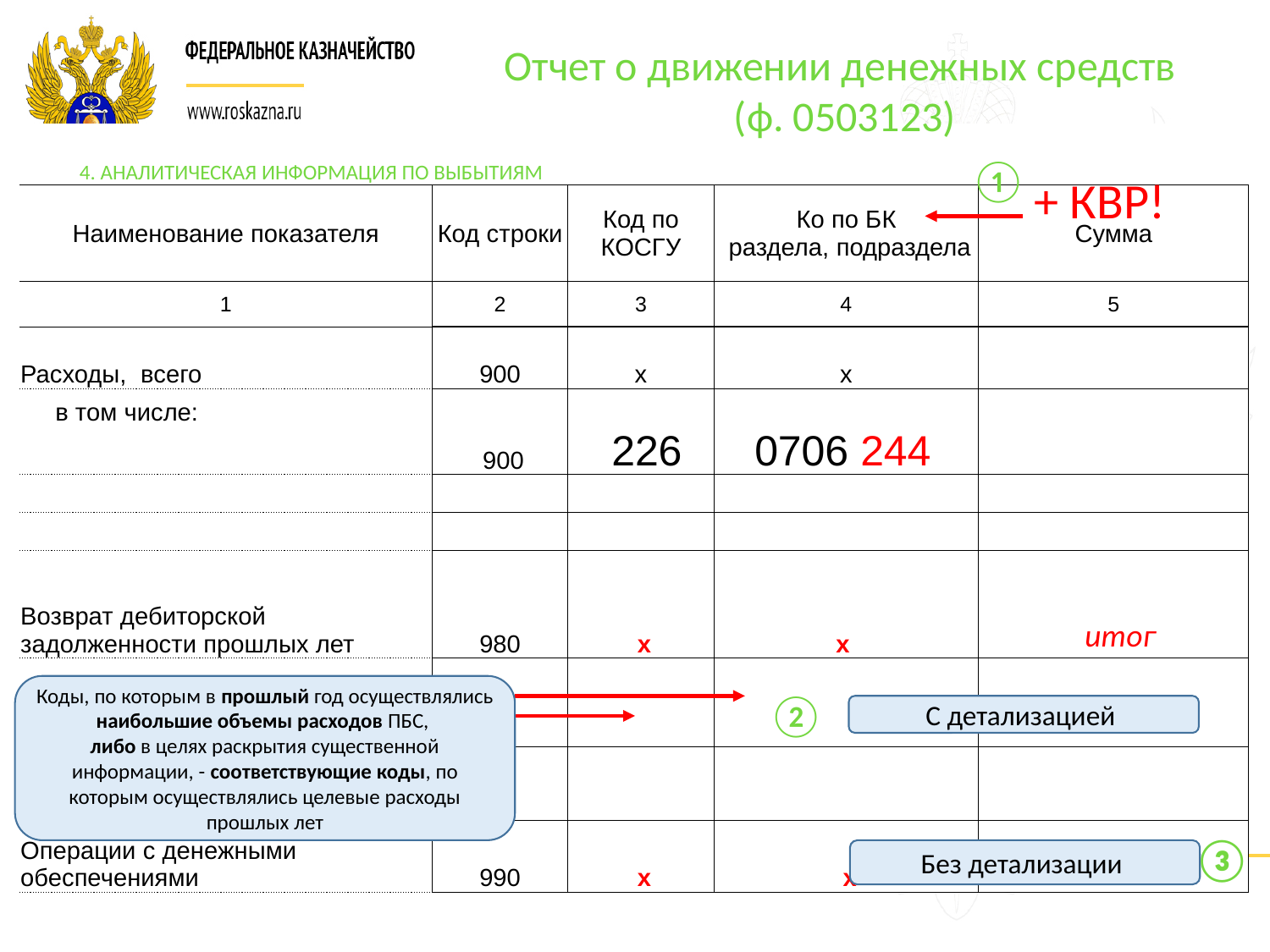

Отчет о движении денежных средств
(ф. 0503123)
| 4. АНАЛИТИЧЕСКАЯ ИНФОРМАЦИЯ ПО ВЫБЫТИЯМ |  |  |  |  |
| --- | --- | --- | --- | --- |
| Наименование показателя | Код строки | Код по КОСГУ | Ко по БК раздела, подраздела | Сумма |
| 1 | 2 | 3 | 4 | 5 |
| Расходы, всего | 900 | х | х |  |
| в том числе: |  |  |  |  |
|  | 900 | 226 | 0706 244 |  |
|  |  |  |  |  |
|  |  |  |  |  |
| Возврат дебиторской задолженности прошлых лет | 980 | х | х |  |
|  |  |  |  |  |
|  |  |  |  |  |
| Операции с денежными обеспечениями | 990 | х | х |  |
+ КВР!
①
итог
Коды, по которым в прошлый год осуществлялись наибольшие объемы расходов ПБС,
либо в целях раскрытия существенной информации, - соответствующие коды, по которым осуществлялись целевые расходы прошлых лет
②
С детализацией
③
Без детализации
28